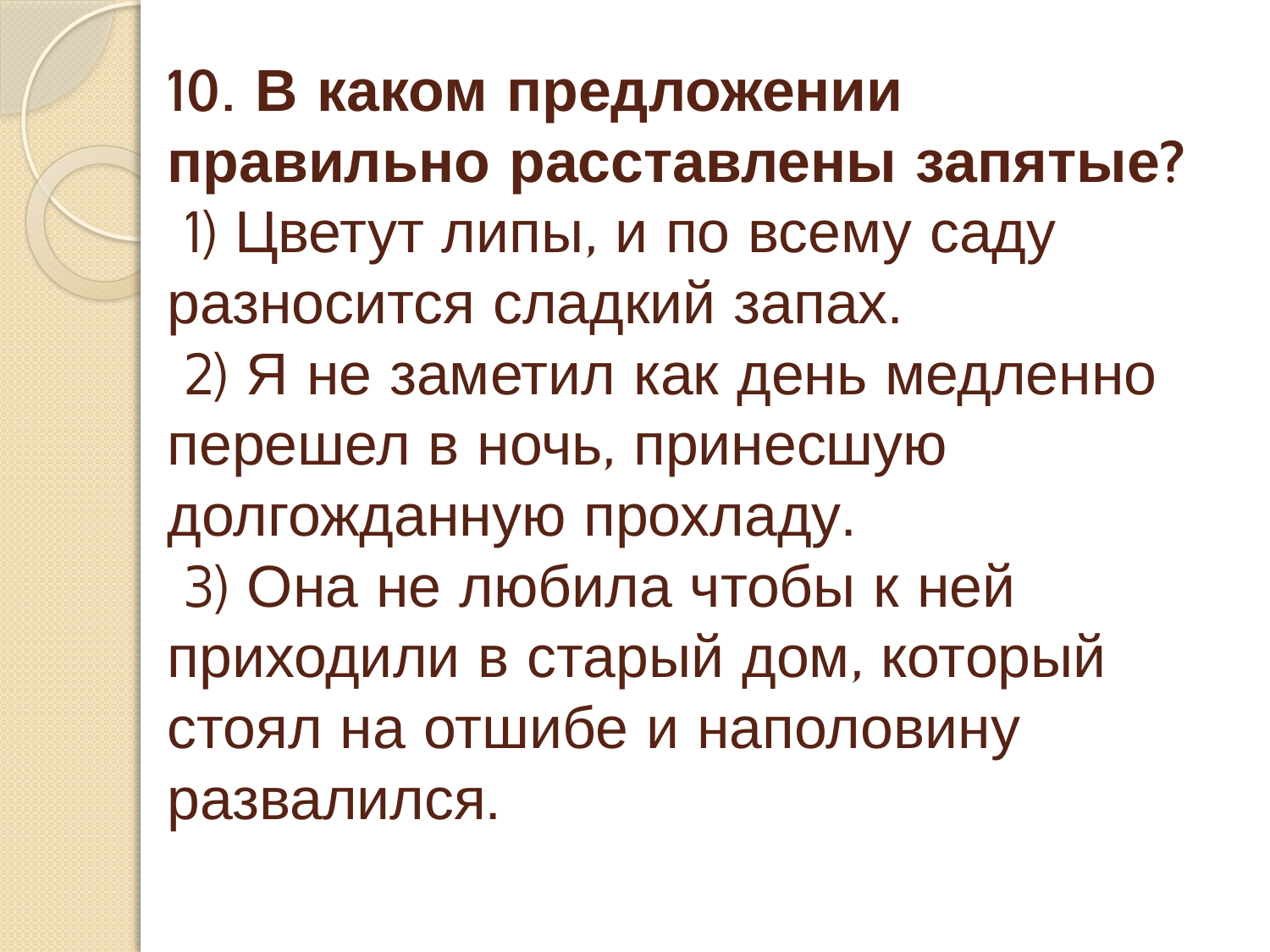

# 10. В каком предложении правильно расставлены запятые? ⁮ 1) Цветут липы, и по всему саду разносится сладкий запах. ⁮ 2) Я не заметил как день медленно перешел в ночь, принесшую долгожданную прохладу. ⁮ 3) Она не любила чтобы к ней приходили в старый дом, который стоял на отшибе и наполовину развалился.